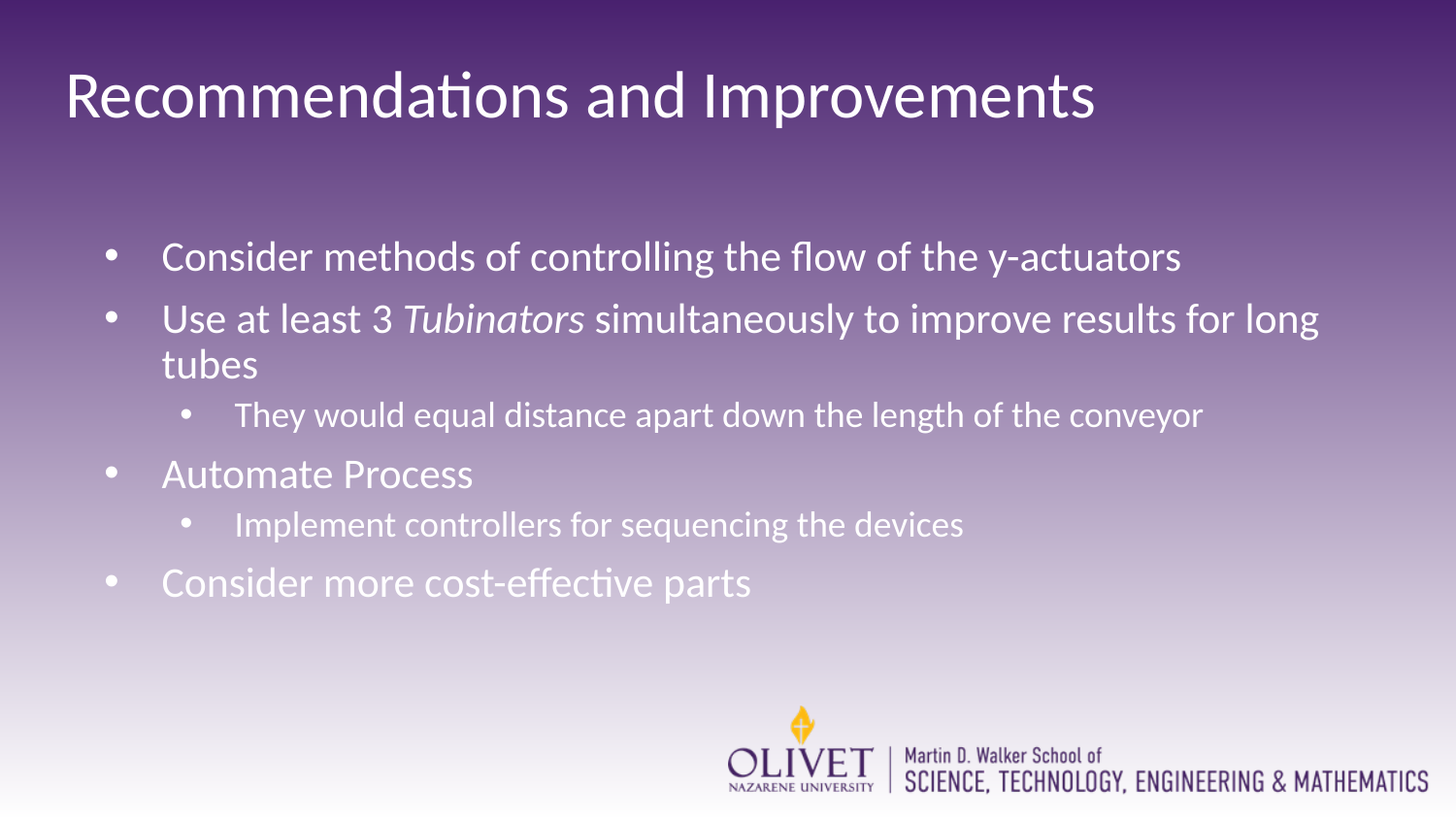

Recommendations and Improvements

Consider methods of controlling the flow of the y-actuators
Use at least 3 Tubinators simultaneously to improve results for long tubes
They would equal distance apart down the length of the conveyor
Automate Process
Implement controllers for sequencing the devices
Consider more cost-effective parts